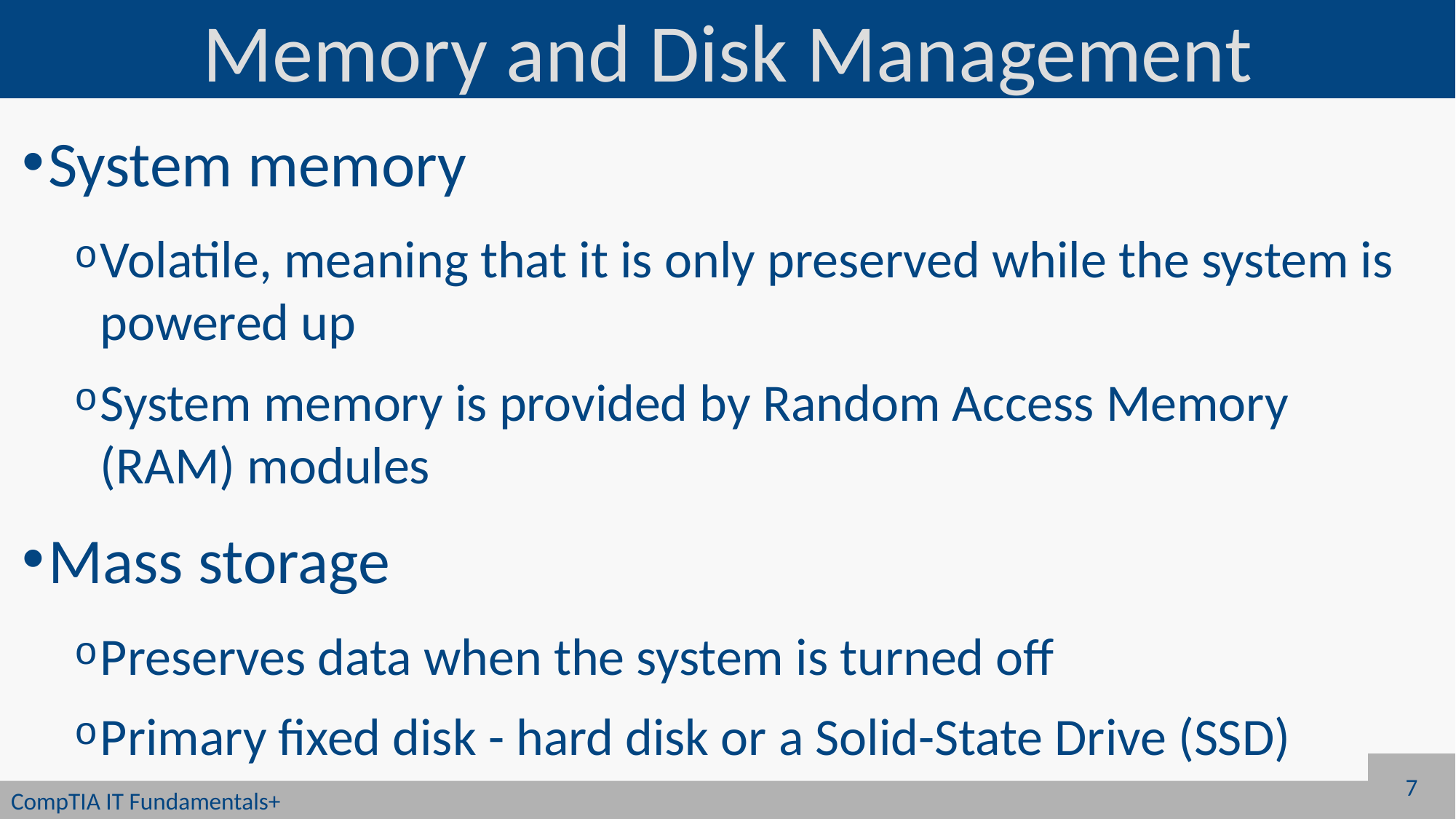

# Memory and Disk Management
System memory
Volatile, meaning that it is only preserved while the system is powered up
System memory is provided by Random Access Memory (RAM) modules
Mass storage
Preserves data when the system is turned off
Primary fixed disk - hard disk or a Solid-State Drive (SSD)
7
CompTIA IT Fundamentals+